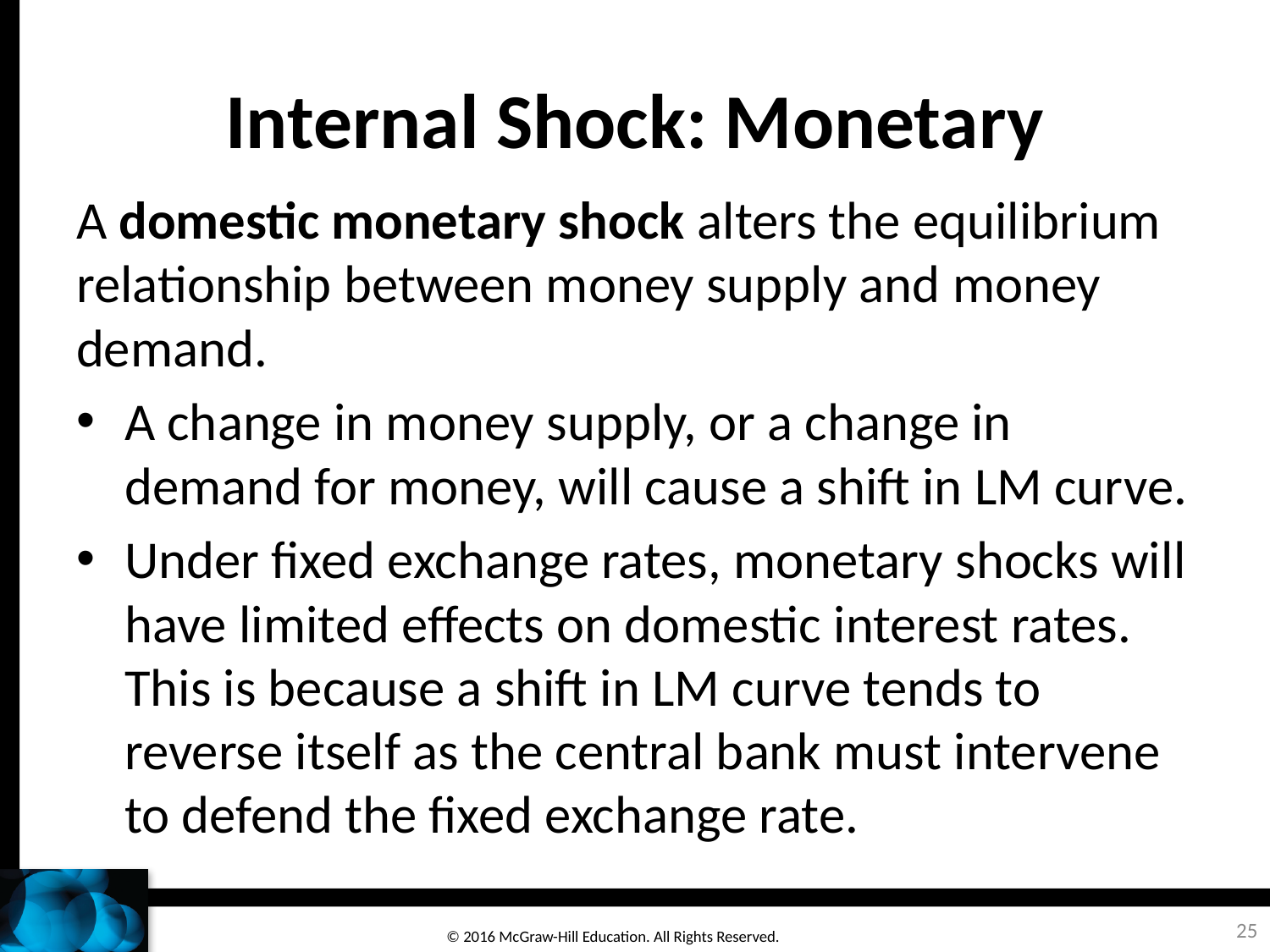

# Internal Shock: Monetary
A domestic monetary shock alters the equilibrium relationship between money supply and money demand.
A change in money supply, or a change in demand for money, will cause a shift in LM curve.
Under fixed exchange rates, monetary shocks will have limited effects on domestic interest rates. This is because a shift in LM curve tends to reverse itself as the central bank must intervene to defend the fixed exchange rate.
25
© 2016 McGraw-Hill Education. All Rights Reserved.